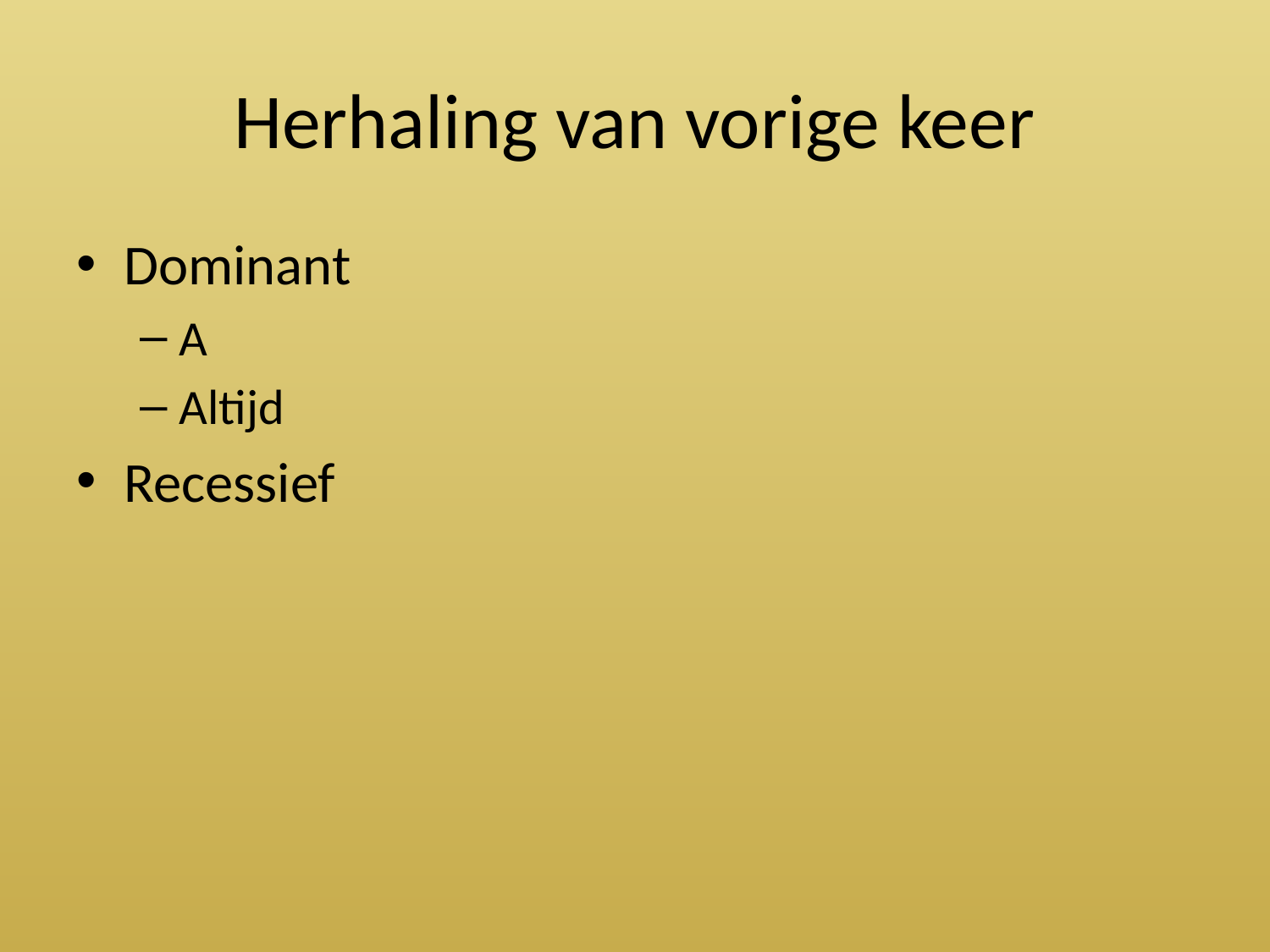

# Herhaling van vorige keer
Dominant
A
Altijd
Recessief